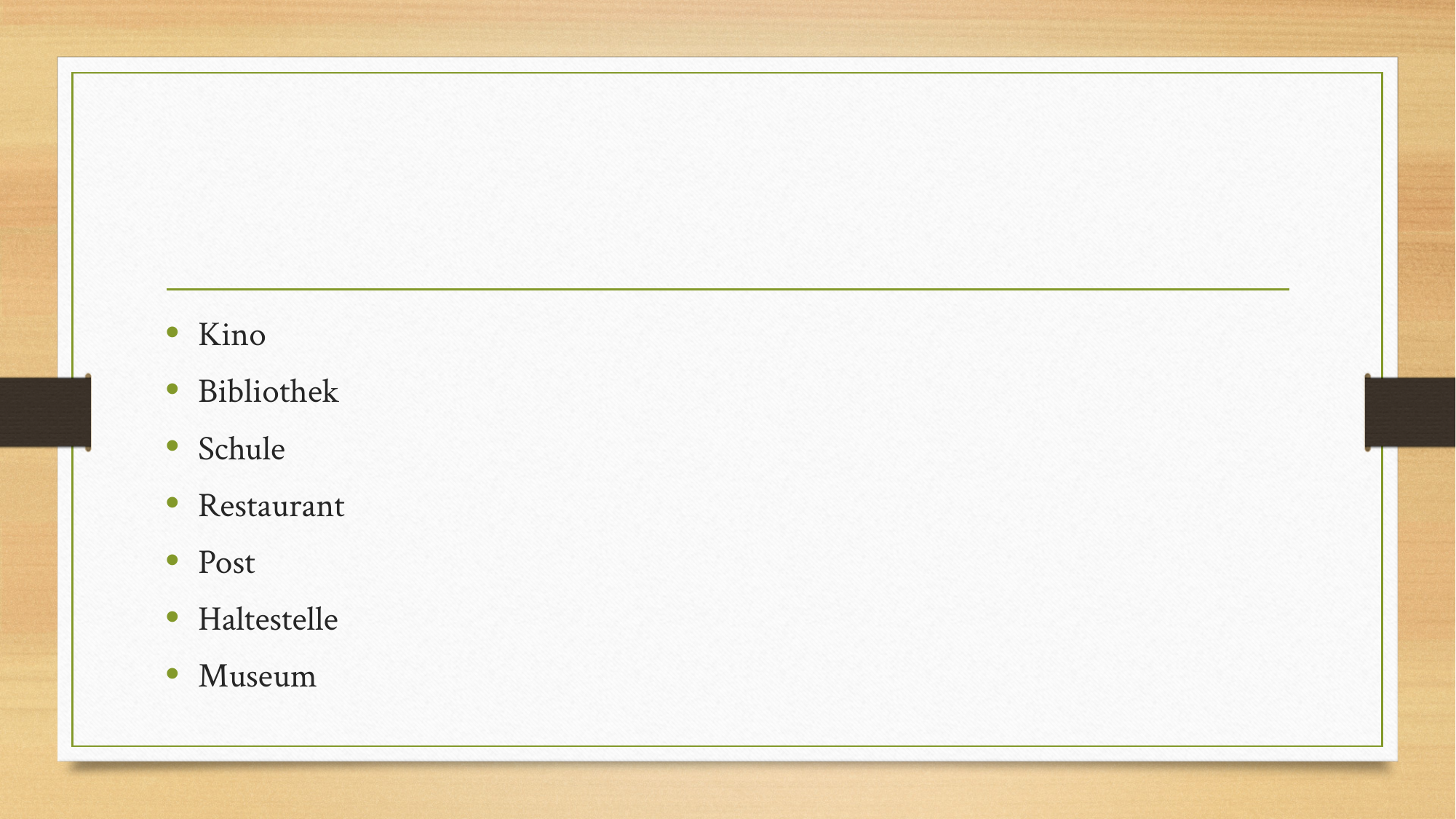

#
Kino
Bibliothek
Schule
Restaurant
Post
Haltestelle
Museum